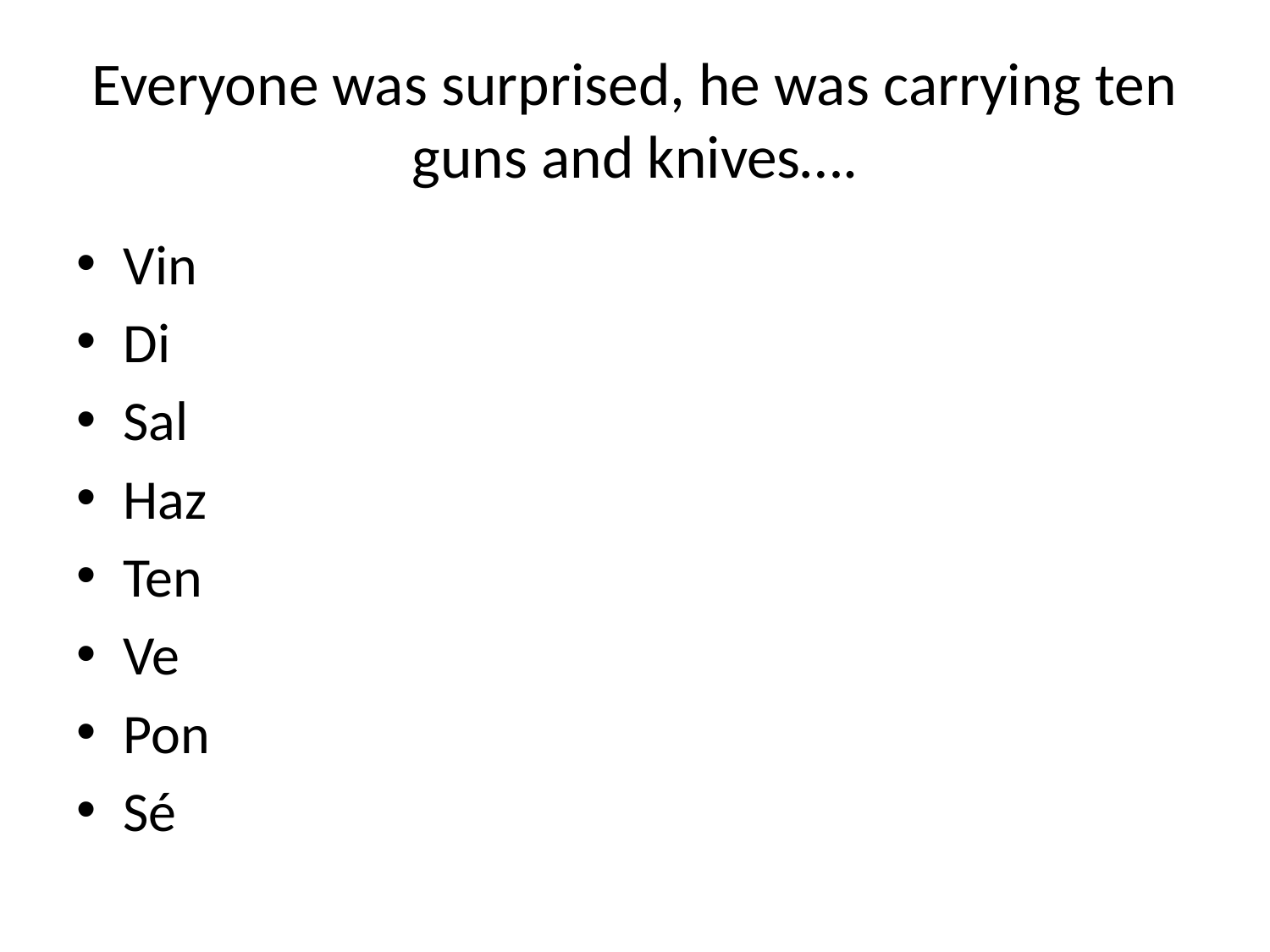

# Everyone was surprised, he was carrying ten guns and knives….
Vin
Di
Sal
Haz
Ten
Ve
Pon
Sé